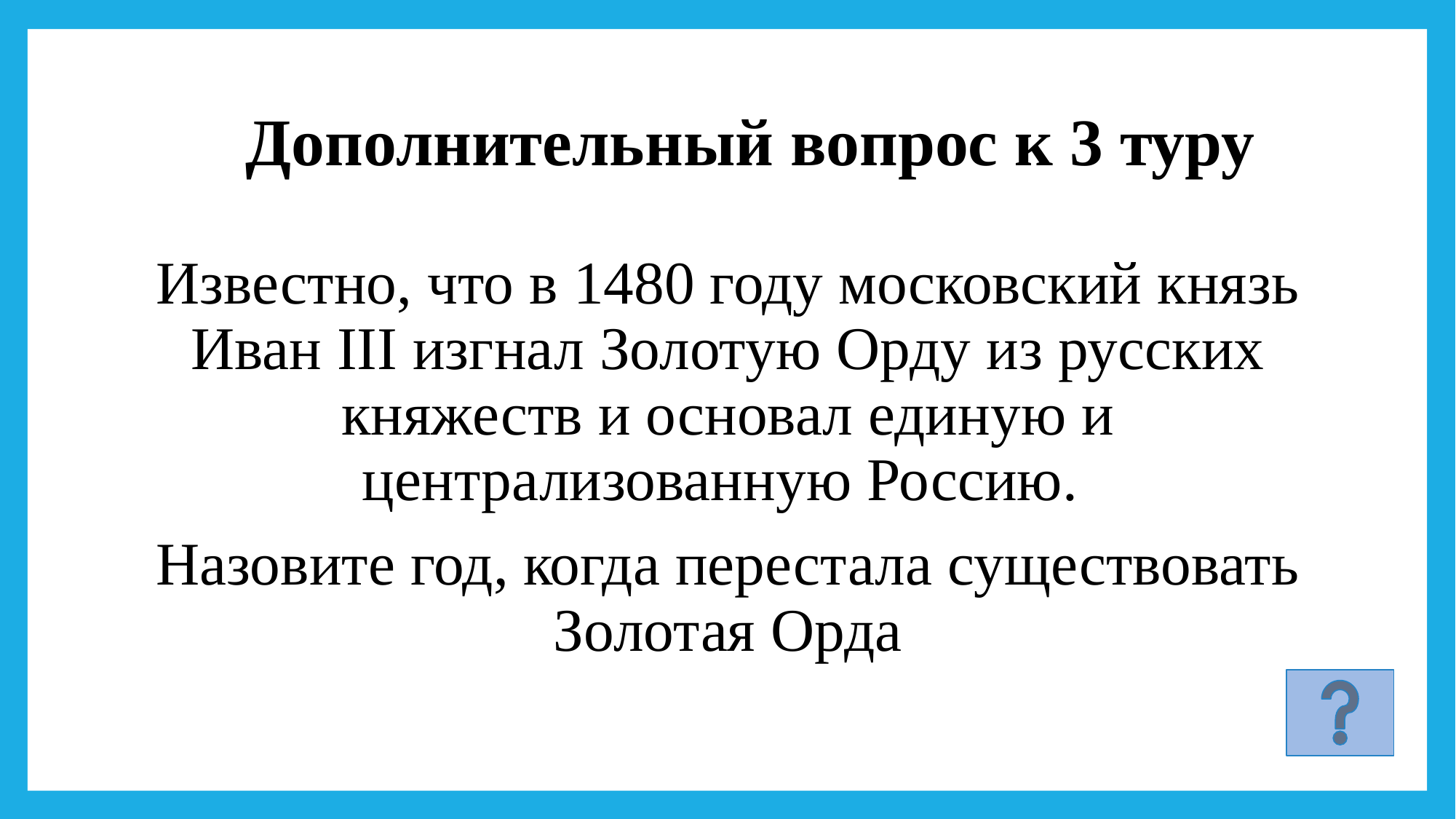

# Дополнительный вопрос к 3 туру
Известно, что в 1480 году московский князь Иван III изгнал Золотую Орду из русских княжеств и основал единую и централизованную Россию.
Назовите год, когда перестала существовать Золотая Орда